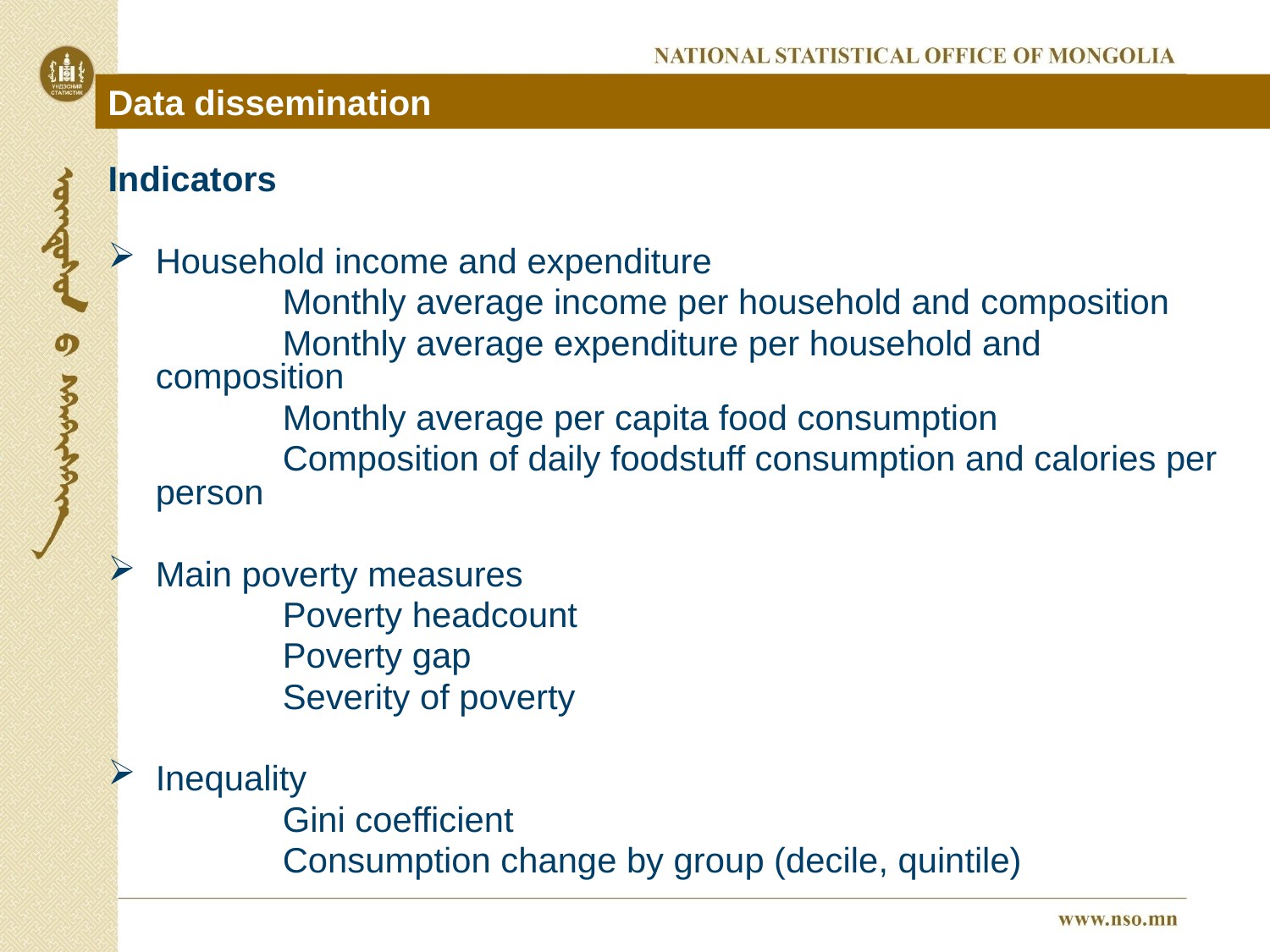

Data dissemination
Indicators

Household income and expenditure
		Monthly average income per household and composition
		Monthly average expenditure per household and composition
		Monthly average per capita food consumption
		Composition of daily foodstuff consumption and calories per person

Main poverty measures
		Poverty headcount
		Poverty gap
		Severity of poverty

Inequality
		Gini coefficient
		Consumption change by group (decile, quintile)